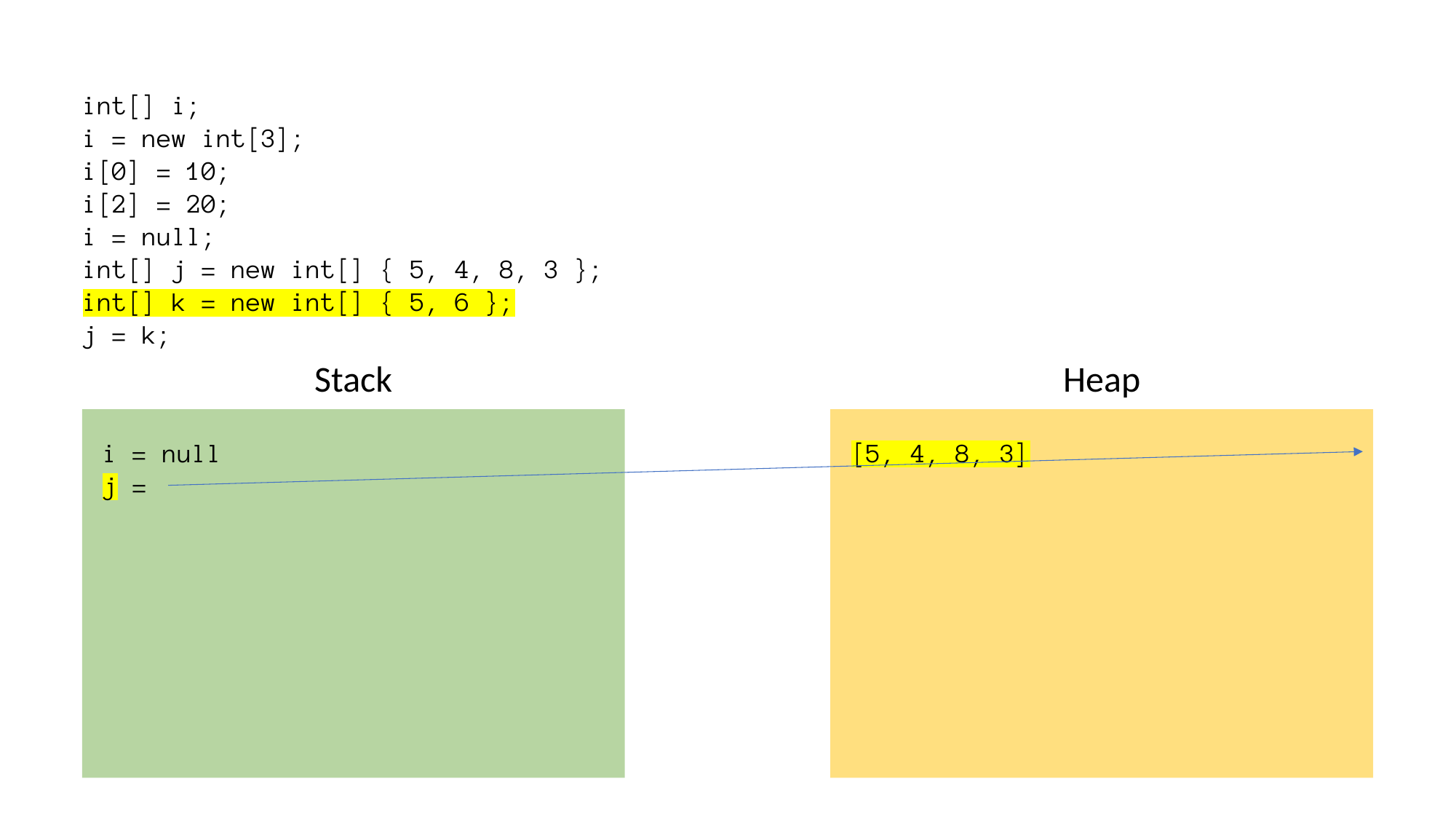

int[] i;
i = new int[3];
i[0] = 10;
i[2] = 20;
i = null;
int[] j = new int[] { 5, 4, 8, 3 };
int[] k = new int[] { 5, 6 };
j = k;
Heap
Stack

i = null
j =
[5, 4, 8, 3]